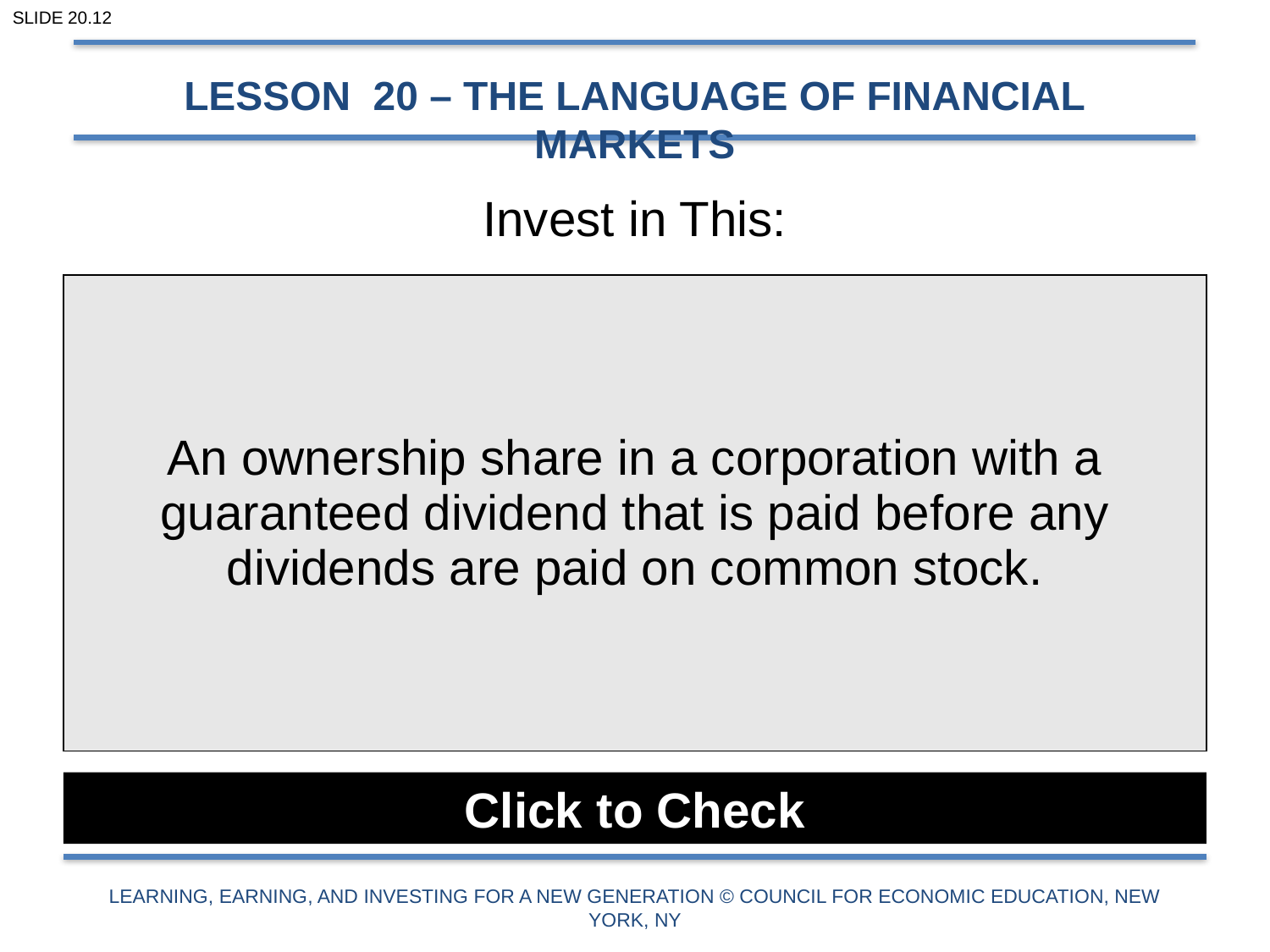

Slide 20.12
Lesson  20 – The Language of Financial Markets
# Invest in This:
| An ownership share in a corporation with a guaranteed dividend that is paid before any dividends are paid on common stock. |
| --- |
Click to Check